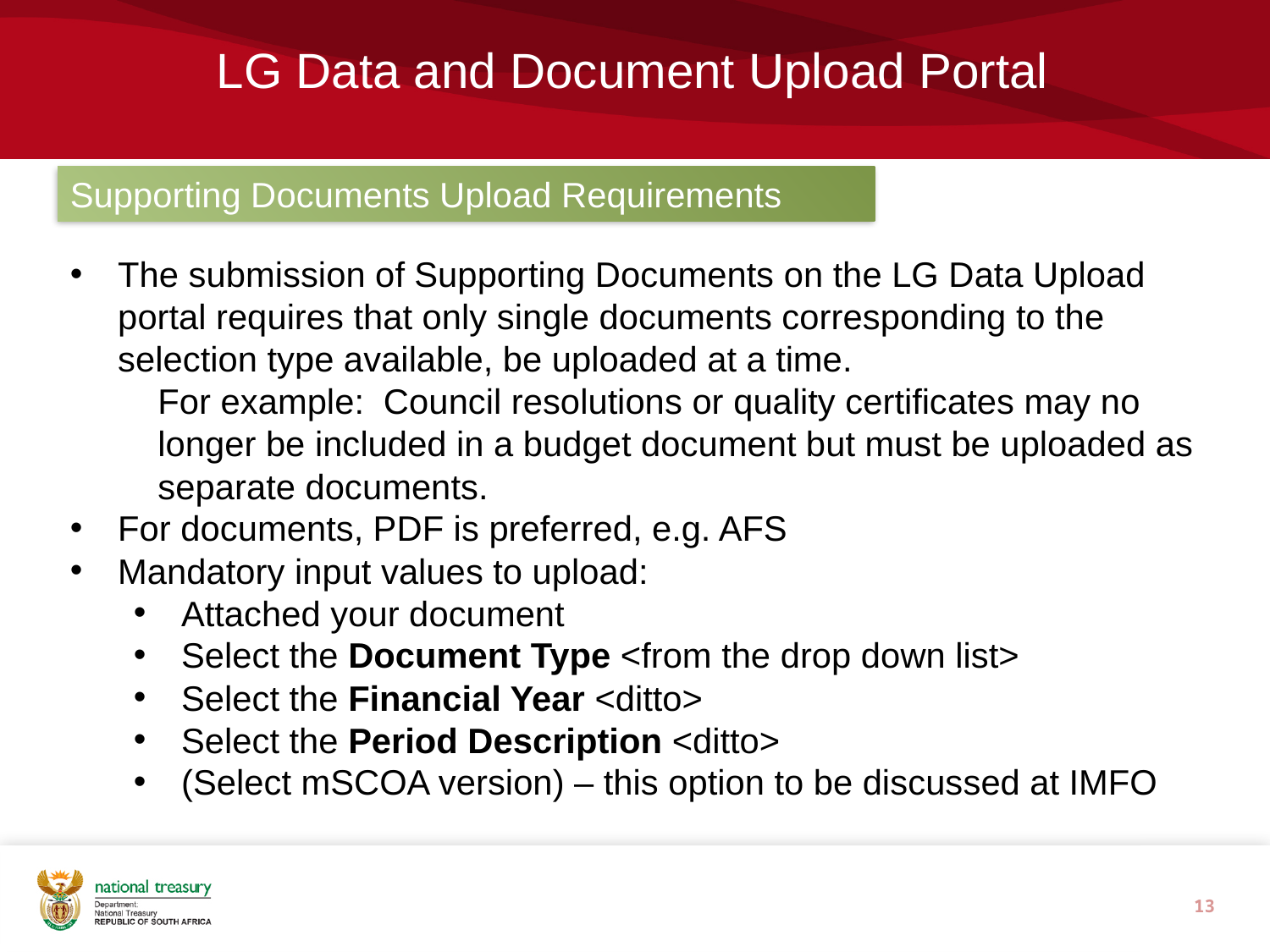

# LG Data and Document Upload Portal
Supporting Documents Upload Requirements
The submission of Supporting Documents on the LG Data Upload portal requires that only single documents corresponding to the selection type available, be uploaded at a time.
         For example:  Council resolutions or quality certificates may no
         longer be included in a budget document but must be uploaded as
         separate documents.
For documents, PDF is preferred, e.g. AFS
Mandatory input values to upload:
Attached your document
Select the Document Type <from the drop down list>
Select the Financial Year <ditto>
Select the Period Description <ditto>
(Select mSCOA version) – this option to be discussed at IMFO

13